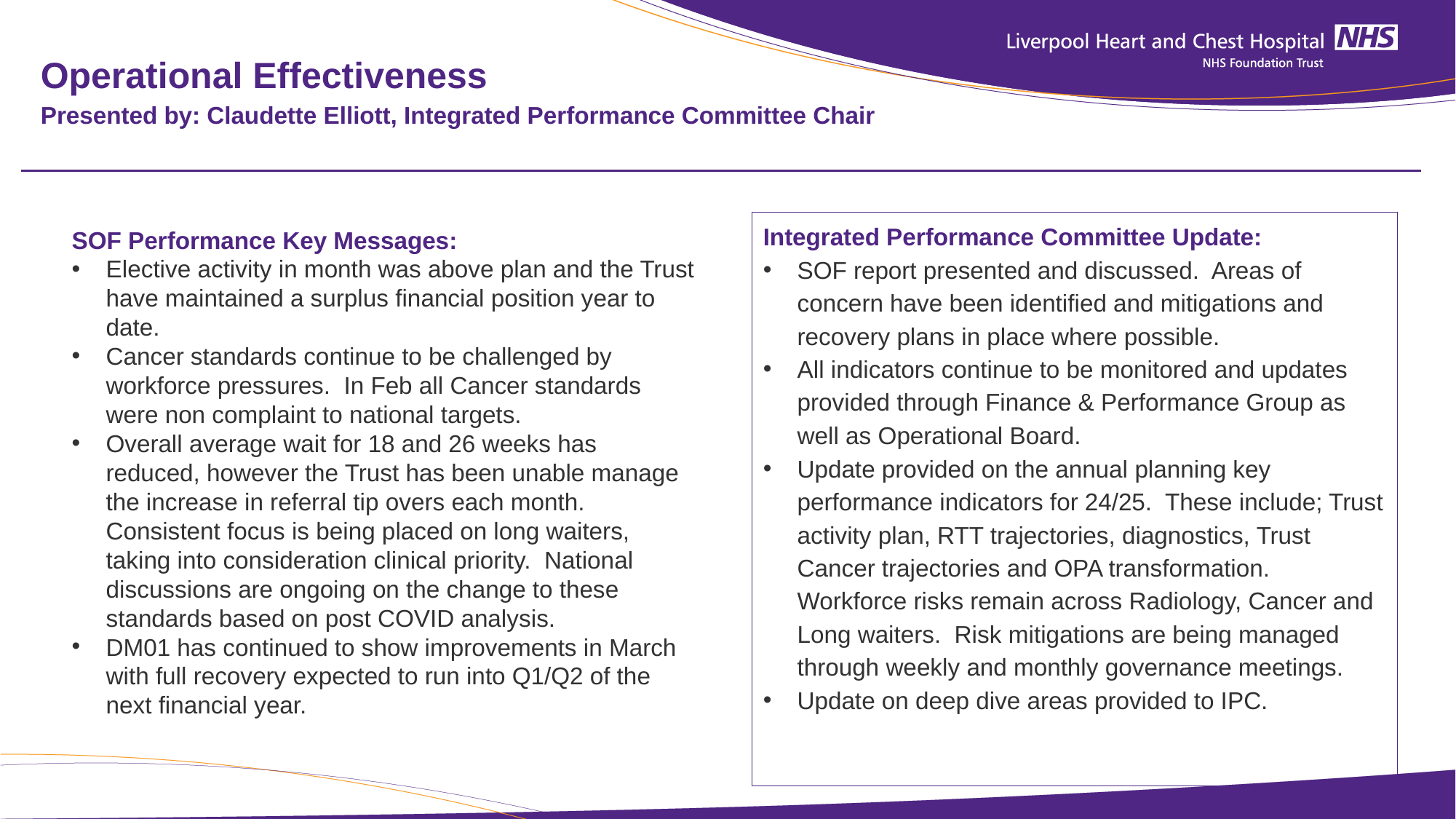

# Operational Effectiveness Presented by: Claudette Elliott, Integrated Performance Committee Chair
Integrated Performance Committee Update:
SOF report presented and discussed.  Areas of concern have been identified and mitigations and recovery plans in place where possible.
All indicators continue to be monitored and updates provided through Finance & Performance Group as well as Operational Board.
Update provided on the annual planning key performance indicators for 24/25.  These include; Trust activity plan, RTT trajectories, diagnostics, Trust Cancer trajectories and OPA transformation. Workforce risks remain across Radiology, Cancer and Long waiters.  Risk mitigations are being managed through weekly and monthly governance meetings.
Update on deep dive areas provided to IPC.

SOF Performance Key Messages:
Elective activity in month was above plan and the Trust have maintained a surplus financial position year to date.
Cancer standards continue to be challenged by workforce pressures.  In Feb all Cancer standards were non complaint to national targets.
Overall average wait for 18 and 26 weeks has reduced, however the Trust has been unable manage the increase in referral tip overs each month. Consistent focus is being placed on long waiters, taking into consideration clinical priority.  National discussions are ongoing on the change to these standards based on post COVID analysis.
DM01 has continued to show improvements in March with full recovery expected to run into Q1/Q2 of the next financial year.